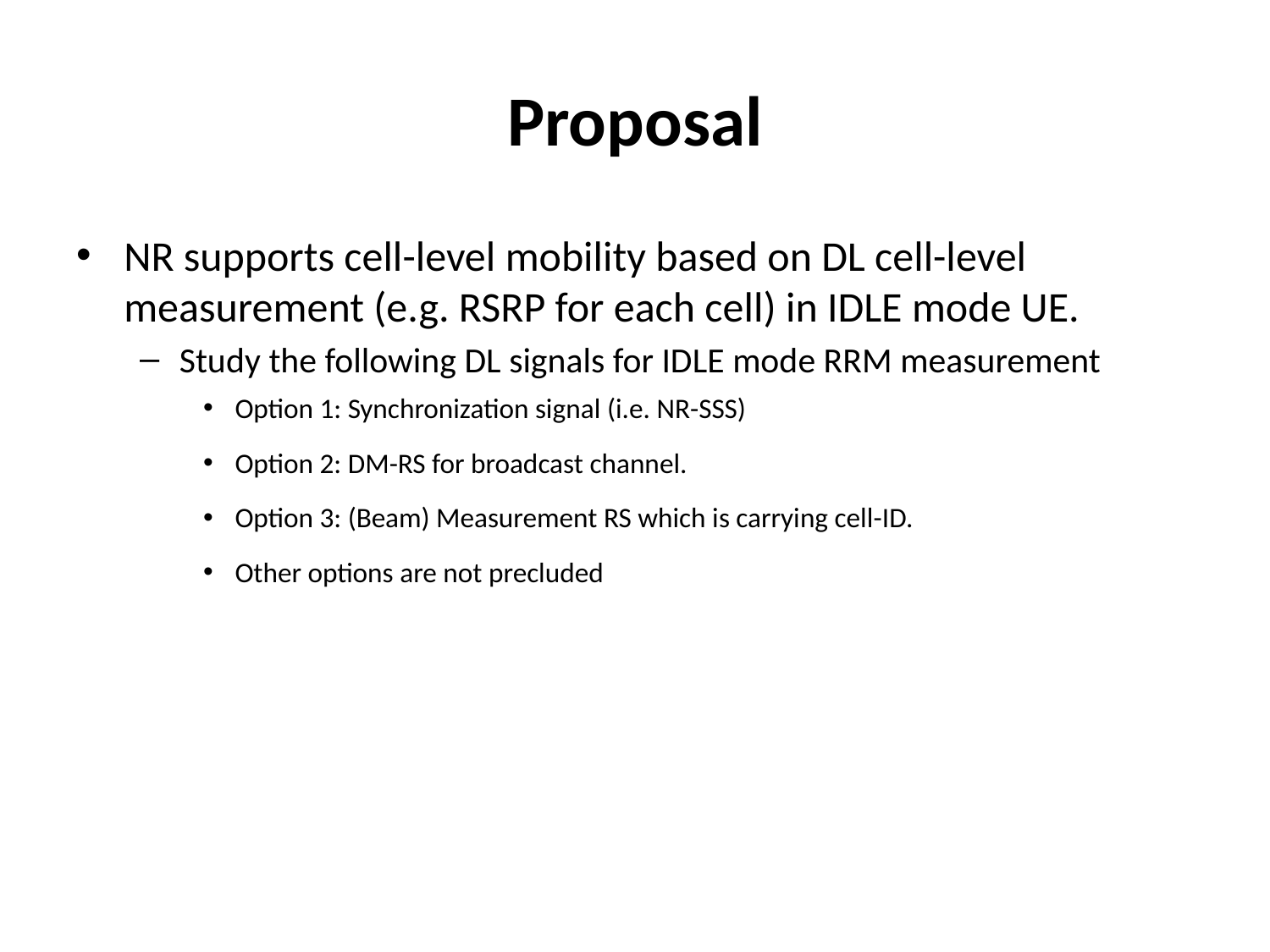

# Proposal
NR supports cell-level mobility based on DL cell-level measurement (e.g. RSRP for each cell) in IDLE mode UE.
Study the following DL signals for IDLE mode RRM measurement
Option 1: Synchronization signal (i.e. NR-SSS)
Option 2: DM-RS for broadcast channel.
Option 3: (Beam) Measurement RS which is carrying cell-ID.
Other options are not precluded